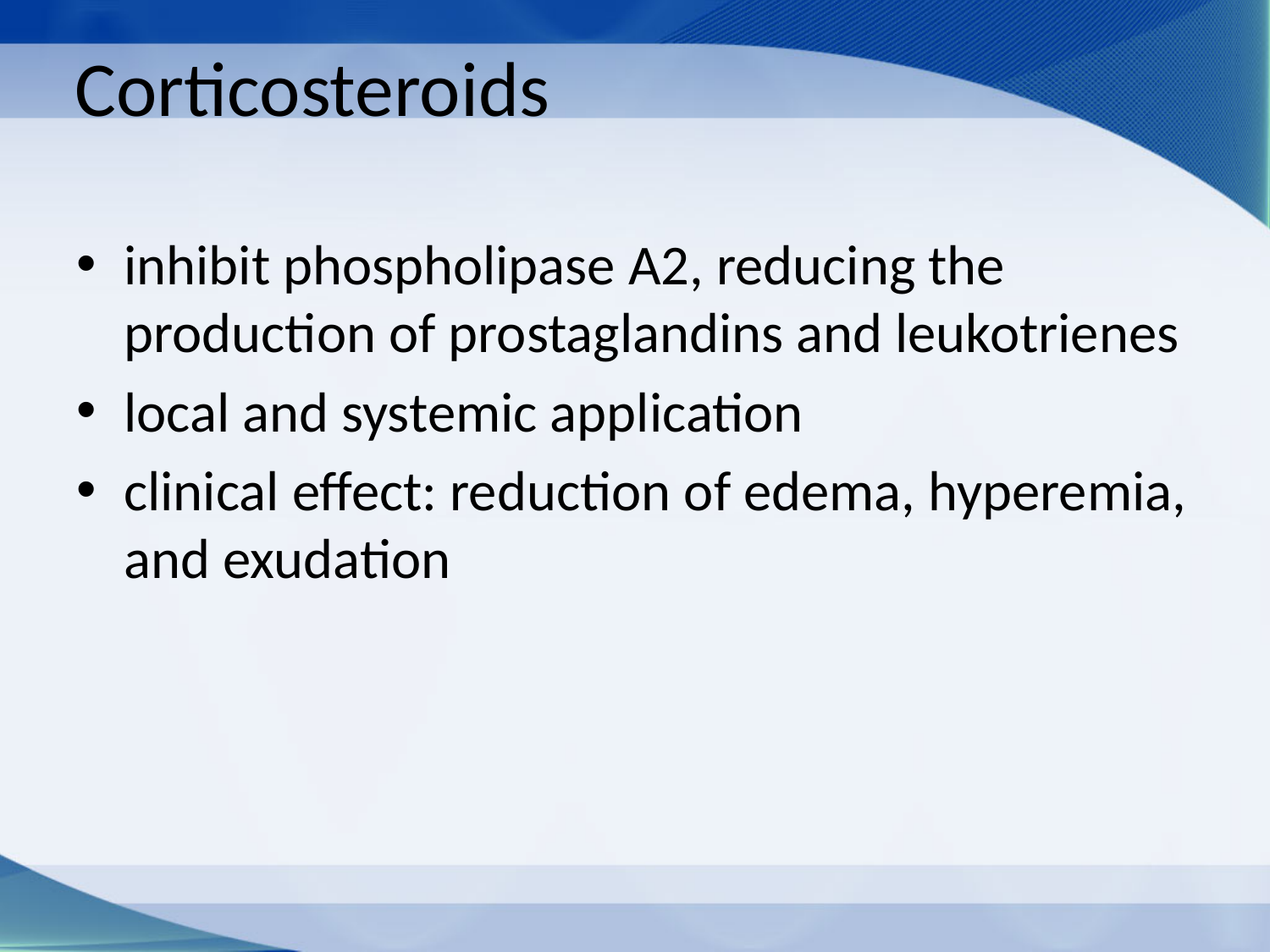

# Corticosteroids
inhibit phospholipase A2, reducing the production of prostaglandins and leukotrienes
local and systemic application
clinical effect: reduction of edema, hyperemia, and exudation